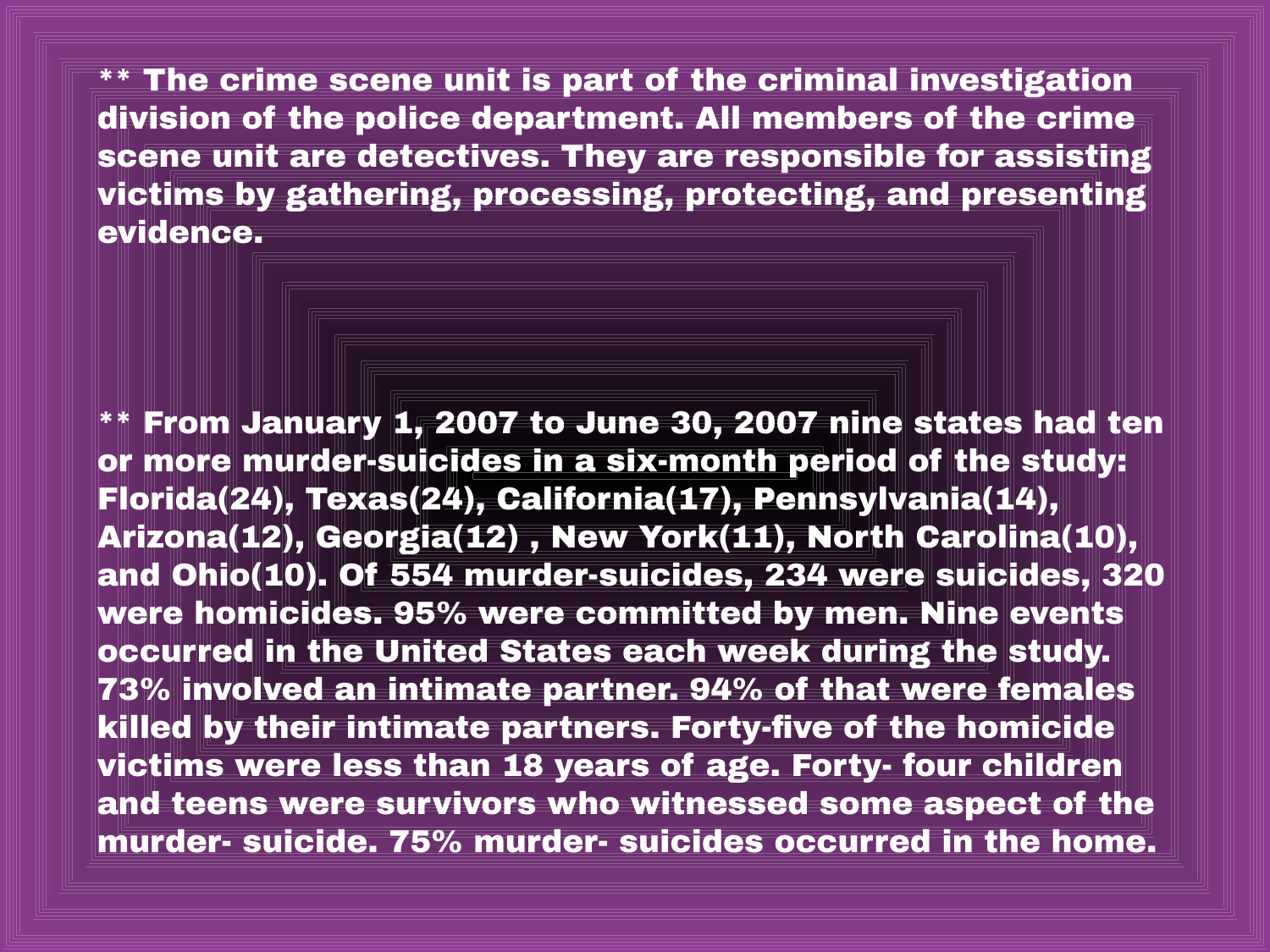

** The crime scene unit is part of the criminal investigation division of the police department. All members of the crime scene unit are detectives. They are responsible for assisting victims by gathering, processing, protecting, and presenting evidence.

** From January 1, 2007 to June 30, 2007 nine states had ten or more murder-suicides in a six-month period of the study: Florida(24), Texas(24), California(17), Pennsylvania(14), Arizona(12), Georgia(12) , New York(11), North Carolina(10), and Ohio(10). Of 554 murder-suicides, 234 were suicides, 320 were homicides. 95% were committed by men. Nine events occurred in the United States each week during the study. 73% involved an intimate partner. 94% of that were females killed by their intimate partners. Forty-five of the homicide victims were less than 18 years of age. Forty- four children and teens were survivors who witnessed some aspect of the murder- suicide. 75% murder- suicides occurred in the home.